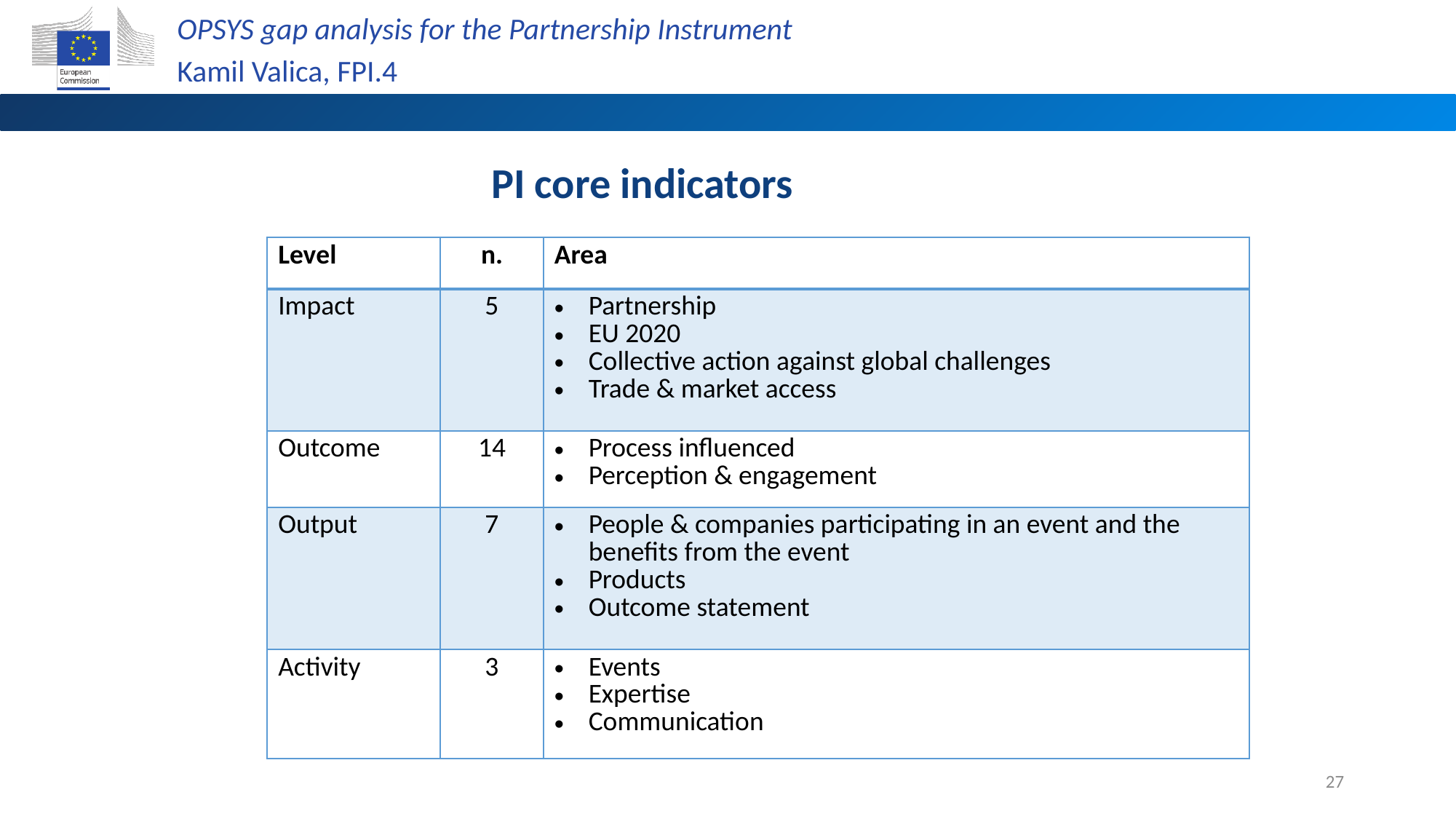

OPSYS gap analysis for the Partnership Instrument
Kamil Valica, FPI.4
PI core indicators
| Level | n. | Area |
| --- | --- | --- |
| Impact | 5 | Partnership EU 2020 Collective action against global challenges Trade & market access |
| Outcome | 14 | Process influenced Perception & engagement |
| Output | 7 | People & companies participating in an event and the benefits from the event Products Outcome statement |
| Activity | 3 | Events Expertise Communication |
27